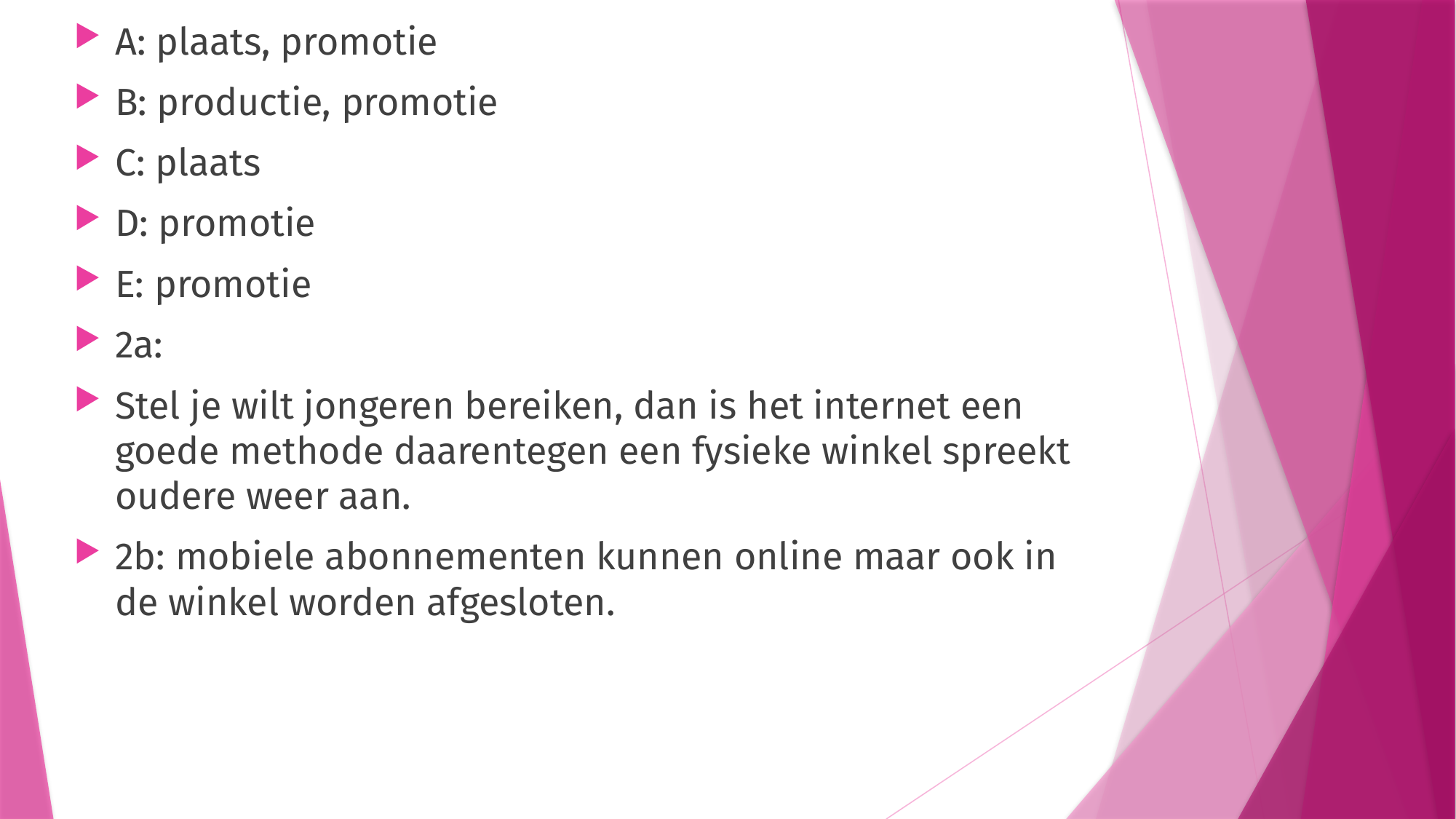

A: plaats, promotie
B: productie, promotie
C: plaats
D: promotie
E: promotie
2a:
Stel je wilt jongeren bereiken, dan is het internet een goede methode daarentegen een fysieke winkel spreekt oudere weer aan.
2b: mobiele abonnementen kunnen online maar ook in de winkel worden afgesloten.